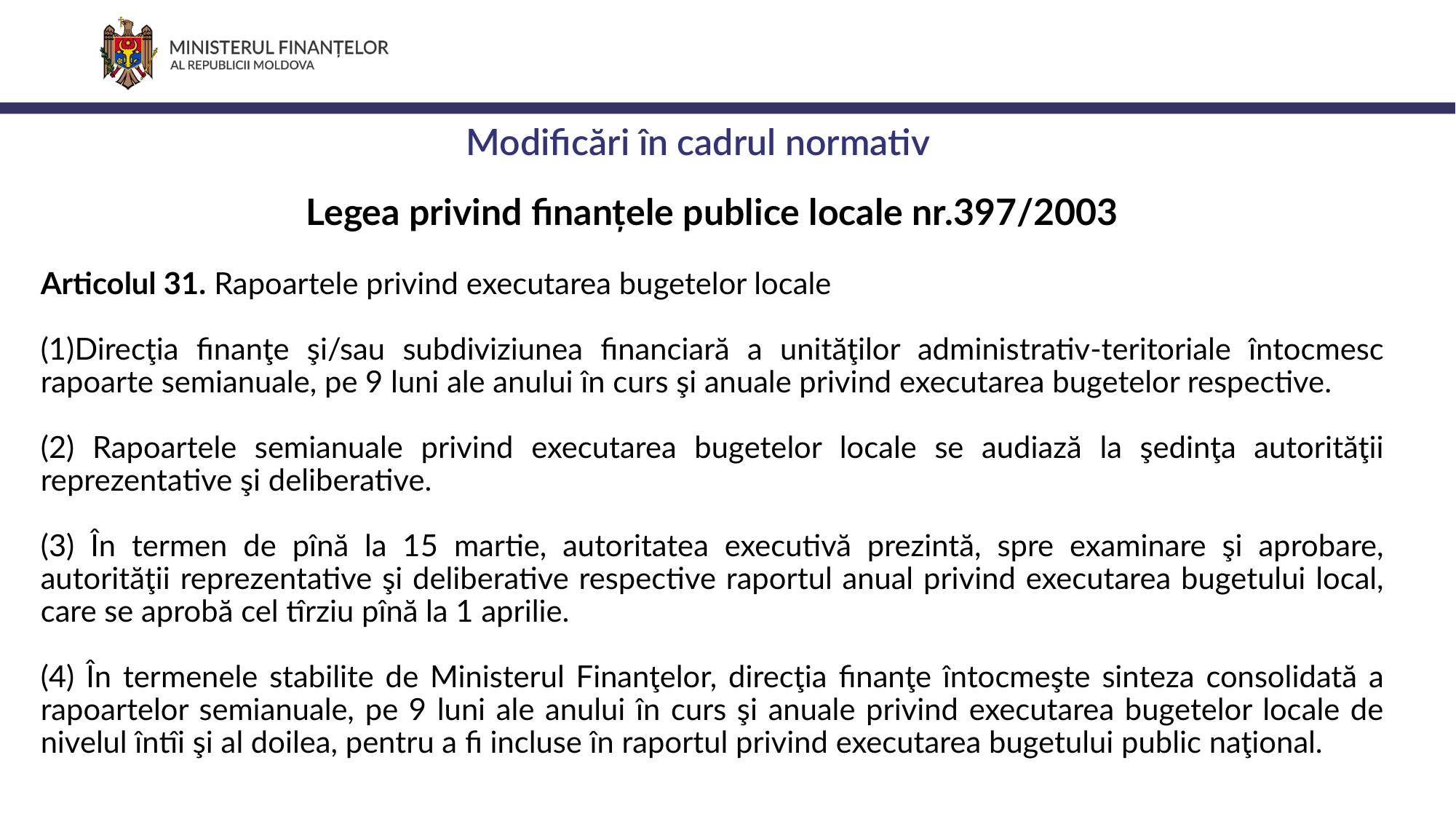

Modificări în cadrul normativ
Legea privind finanțele publice locale nr.397/2003

Articolul 31. Rapoartele privind executarea bugetelor locale

Direcţia finanţe şi/sau subdiviziunea financiară a unităţilor administrativ-teritoriale întocmesc rapoarte semianuale, pe 9 luni ale anului în curs şi anuale privind executarea bugetelor respective.

(2) Rapoartele semianuale privind executarea bugetelor locale se audiază la şedinţa autorităţii reprezentative şi deliberative.

(3) În termen de pînă la 15 martie, autoritatea executivă prezintă, spre examinare şi aprobare, autorităţii reprezentative şi deliberative respective raportul anual privind executarea bugetului local, care se aprobă cel tîrziu pînă la 1 aprilie.

(4) În termenele stabilite de Ministerul Finanţelor, direcţia finanţe întocmeşte sinteza consolidată a rapoartelor semianuale, pe 9 luni ale anului în curs şi anuale privind executarea bugetelor locale de nivelul întîi şi al doilea, pentru a fi incluse în raportul privind executarea bugetului public naţional.